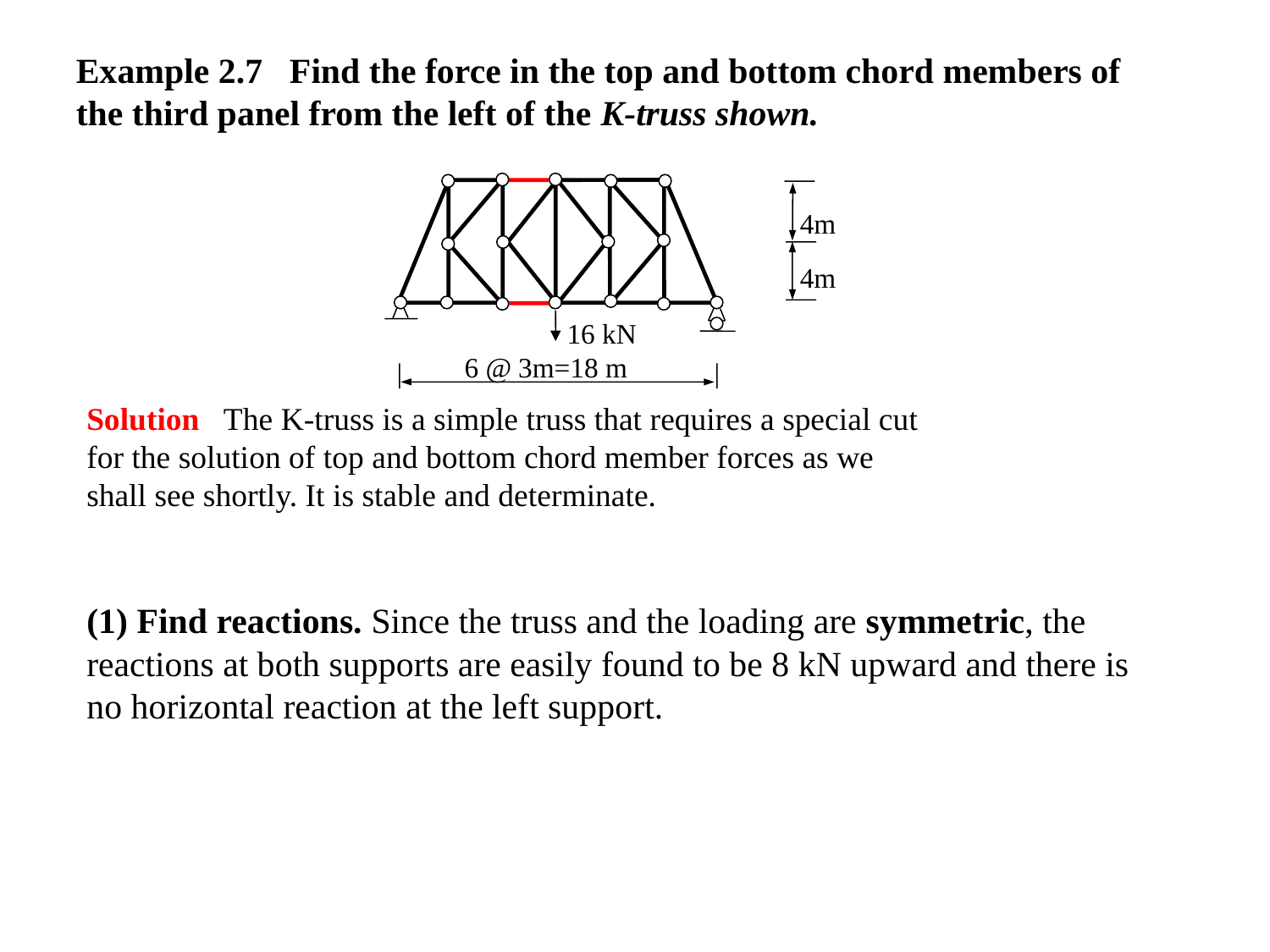

Example 2.7   Find the force in the top and bottom chord members of the third panel from the left of the K-truss shown.

4m

4m

16 kN

6 @ 3m=18 m

Solution   The K-truss is a simple truss that requires a special cut for the solution of top and bottom chord member forces as we shall see shortly. It is stable and determinate.
(1) Find reactions. Since the truss and the loading are symmetric, the reactions at both supports are easily found to be 8 kN upward and there is no horizontal reaction at the left support.